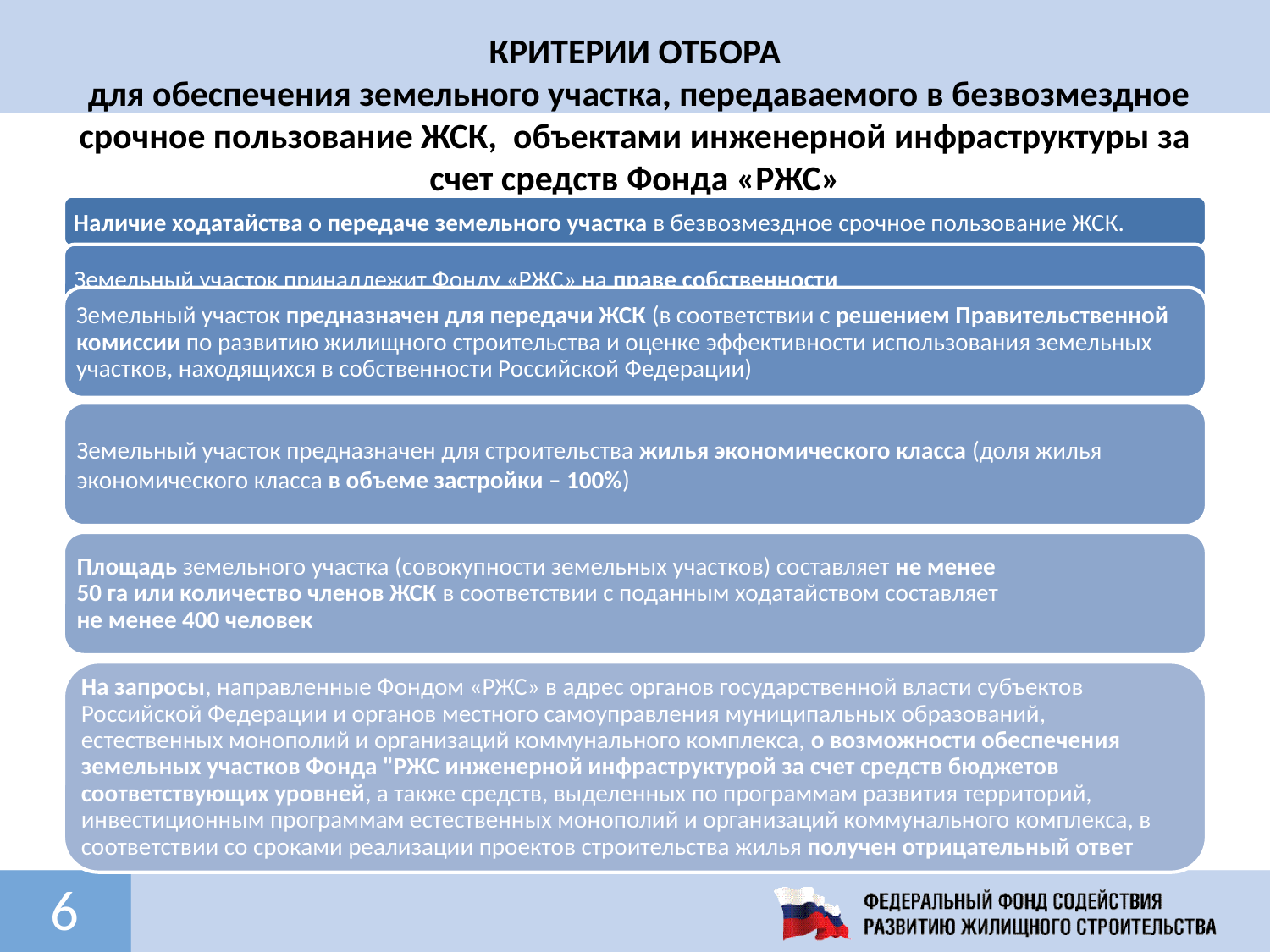

# КРИТЕРИИ ОТБОРА для обеспечения земельного участка, передаваемого в безвозмездное срочное пользование ЖСК,  объектами инженерной инфраструктуры за счет средств Фонда «РЖС»
Наличие ходатайства о передаче земельного участка в безвозмездное срочное пользование ЖСК.
Земельный участок принадлежит Фонду «РЖС» на праве собственности
Земельный участок предназначен для передачи ЖСК (в соответствии с решением Правительственной комиссии по развитию жилищного строительства и оценке эффективности использования земельных участков, находящихся в собственности Российской Федерации)
Земельный участок предназначен для строительства жилья экономического класса (доля жилья экономического класса в объеме застройки – 100%)
Площадь земельного участка (совокупности земельных участков) составляет не менее
50 га или количество членов ЖСК в соответствии с поданным ходатайством составляет
не менее 400 человек
На запросы, направленные Фондом «РЖС» в адрес органов государственной власти субъектов Российской Федерации и органов местного самоуправления муниципальных образований, естественных монополий и организаций коммунального комплекса, о возможности обеспечения земельных участков Фонда "РЖС инженерной инфраструктурой за счет средств бюджетов соответствующих уровней, а также средств, выделенных по программам развития территорий, инвестиционным программам естественных монополий и организаций коммунального комплекса, в соответствии со сроками реализации проектов строительства жилья получен отрицательный ответ

6